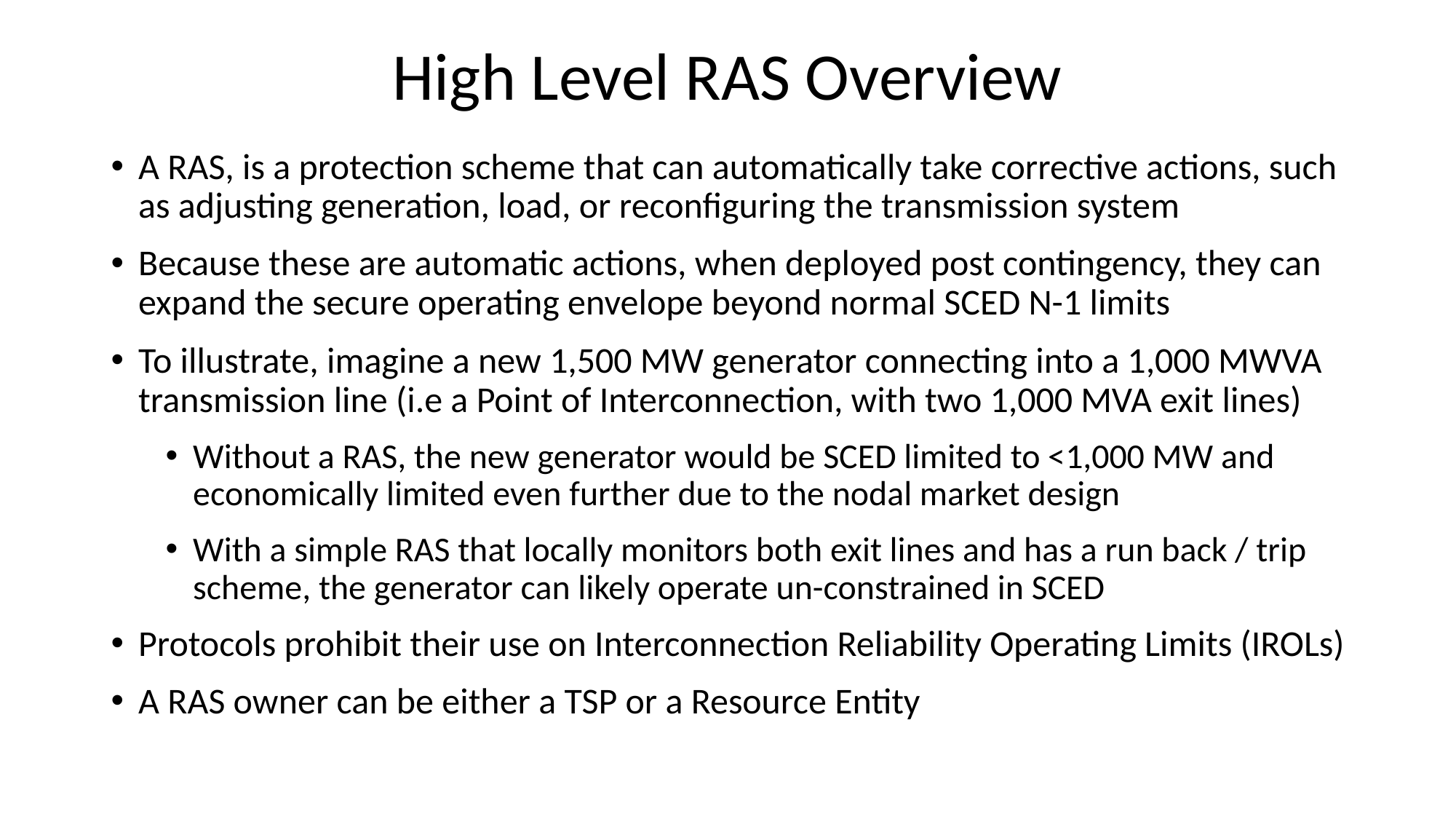

# High Level RAS Overview
A RAS, is a protection scheme that can automatically take corrective actions, such as adjusting generation, load, or reconfiguring the transmission system
Because these are automatic actions, when deployed post contingency, they can expand the secure operating envelope beyond normal SCED N-1 limits
To illustrate, imagine a new 1,500 MW generator connecting into a 1,000 MWVA transmission line (i.e a Point of Interconnection, with two 1,000 MVA exit lines)
Without a RAS, the new generator would be SCED limited to <1,000 MW and economically limited even further due to the nodal market design
With a simple RAS that locally monitors both exit lines and has a run back / trip scheme, the generator can likely operate un-constrained in SCED
Protocols prohibit their use on Interconnection Reliability Operating Limits (IROLs)
A RAS owner can be either a TSP or a Resource Entity